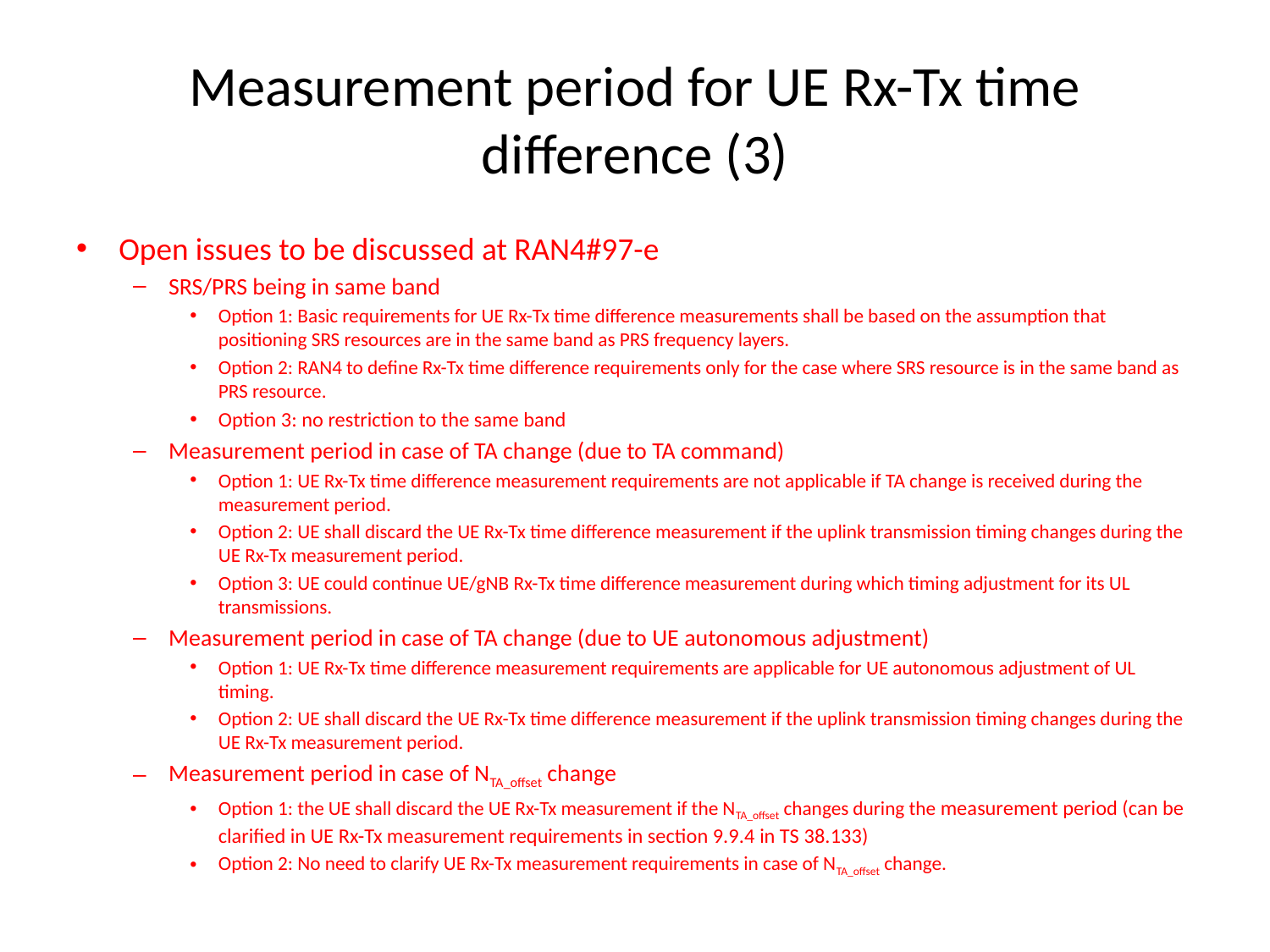

# Measurement period for UE Rx-Tx time difference (3)
Open issues to be discussed at RAN4#97-e
SRS/PRS being in same band
Option 1: Basic requirements for UE Rx-Tx time difference measurements shall be based on the assumption that positioning SRS resources are in the same band as PRS frequency layers.
Option 2: RAN4 to define Rx-Tx time difference requirements only for the case where SRS resource is in the same band as PRS resource.
Option 3: no restriction to the same band
Measurement period in case of TA change (due to TA command)
Option 1: UE Rx-Tx time difference measurement requirements are not applicable if TA change is received during the measurement period.
Option 2: UE shall discard the UE Rx-Tx time difference measurement if the uplink transmission timing changes during the UE Rx-Tx measurement period.
Option 3: UE could continue UE/gNB Rx-Tx time difference measurement during which timing adjustment for its UL transmissions.
Measurement period in case of TA change (due to UE autonomous adjustment)
Option 1: UE Rx-Tx time difference measurement requirements are applicable for UE autonomous adjustment of UL timing.
Option 2: UE shall discard the UE Rx-Tx time difference measurement if the uplink transmission timing changes during the UE Rx-Tx measurement period.
Measurement period in case of NTA_offset change
Option 1: the UE shall discard the UE Rx-Tx measurement if the NTA_offset changes during the measurement period (can be clarified in UE Rx-Tx measurement requirements in section 9.9.4 in TS 38.133)
Option 2: No need to clarify UE Rx-Tx measurement requirements in case of NTA_offset change.